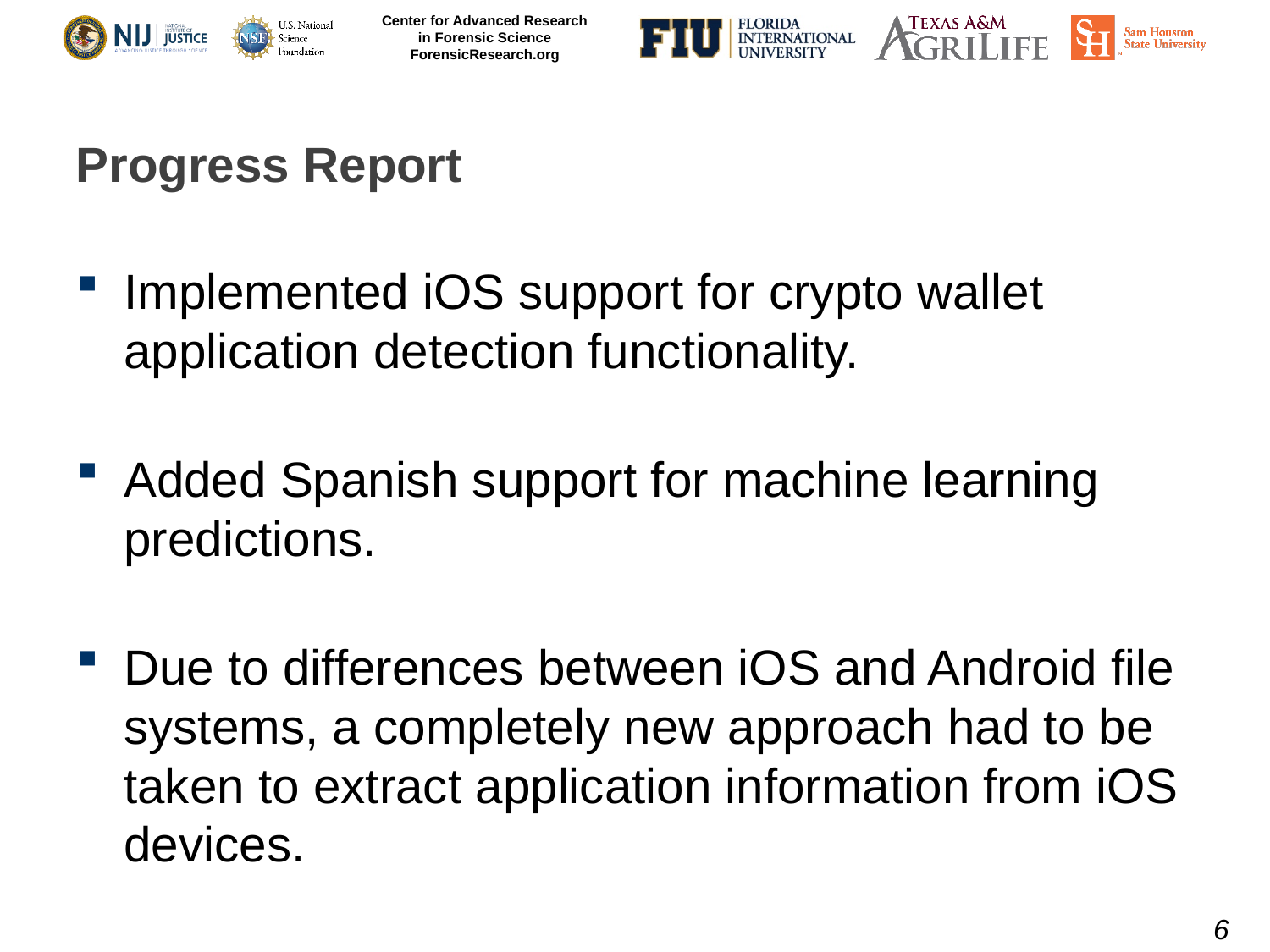

# Progress Report
Implemented iOS support for crypto wallet application detection functionality.
Added Spanish support for machine learning predictions.
Due to differences between iOS and Android file systems, a completely new approach had to be taken to extract application information from iOS devices.